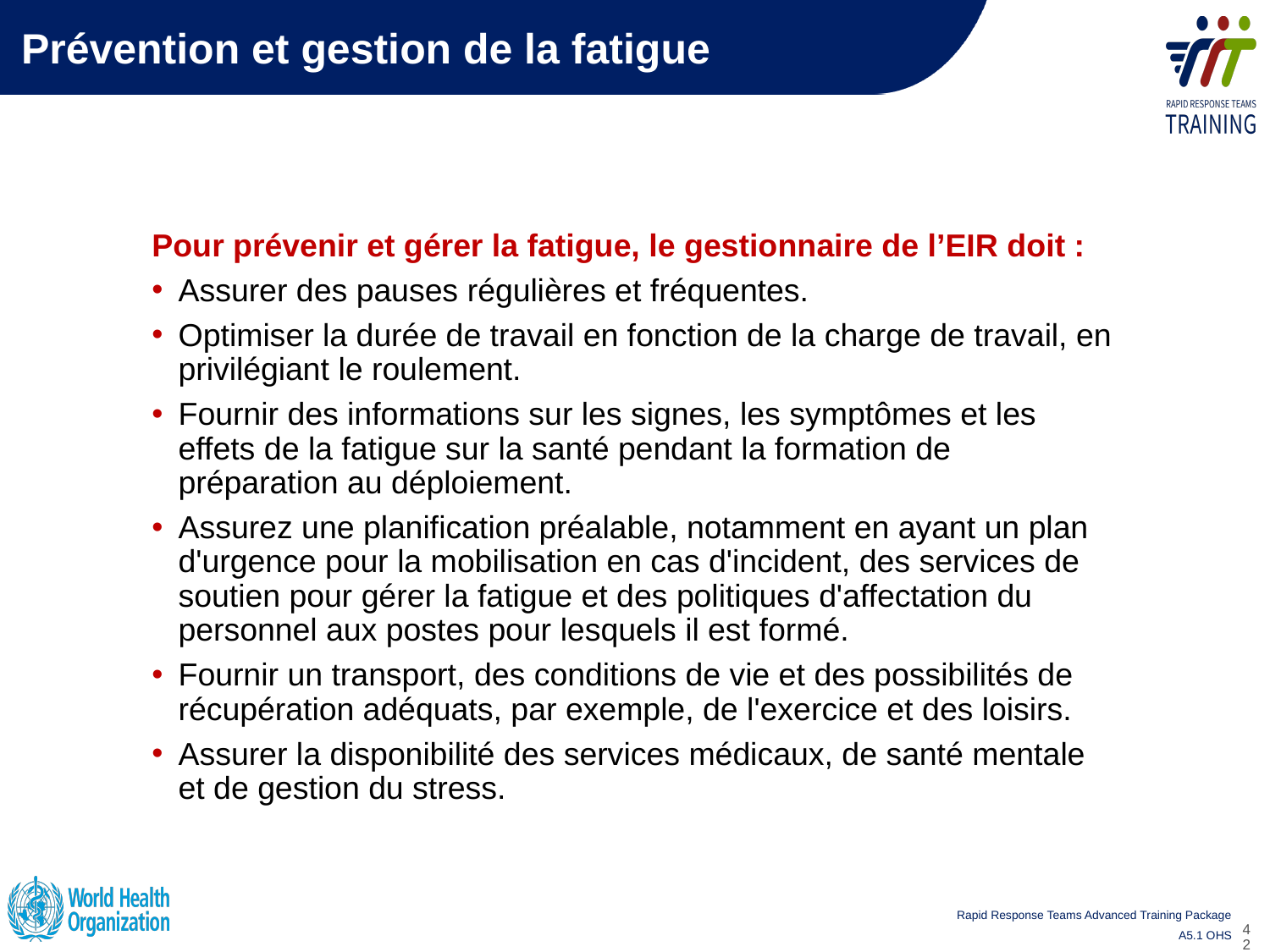

Prévention et gestion de la fatigue
Pour prévenir et gérer la fatigue, le gestionnaire de l’EIR doit :
Assurer des pauses régulières et fréquentes.
Optimiser la durée de travail en fonction de la charge de travail, en privilégiant le roulement.
Fournir des informations sur les signes, les symptômes et les effets de la fatigue sur la santé pendant la formation de préparation au déploiement.
Assurez une planification préalable, notamment en ayant un plan d'urgence pour la mobilisation en cas d'incident, des services de soutien pour gérer la fatigue et des politiques d'affectation du personnel aux postes pour lesquels il est formé.
Fournir un transport, des conditions de vie et des possibilités de récupération adéquats, par exemple, de l'exercice et des loisirs.
Assurer la disponibilité des services médicaux, de santé mentale et de gestion du stress.
42